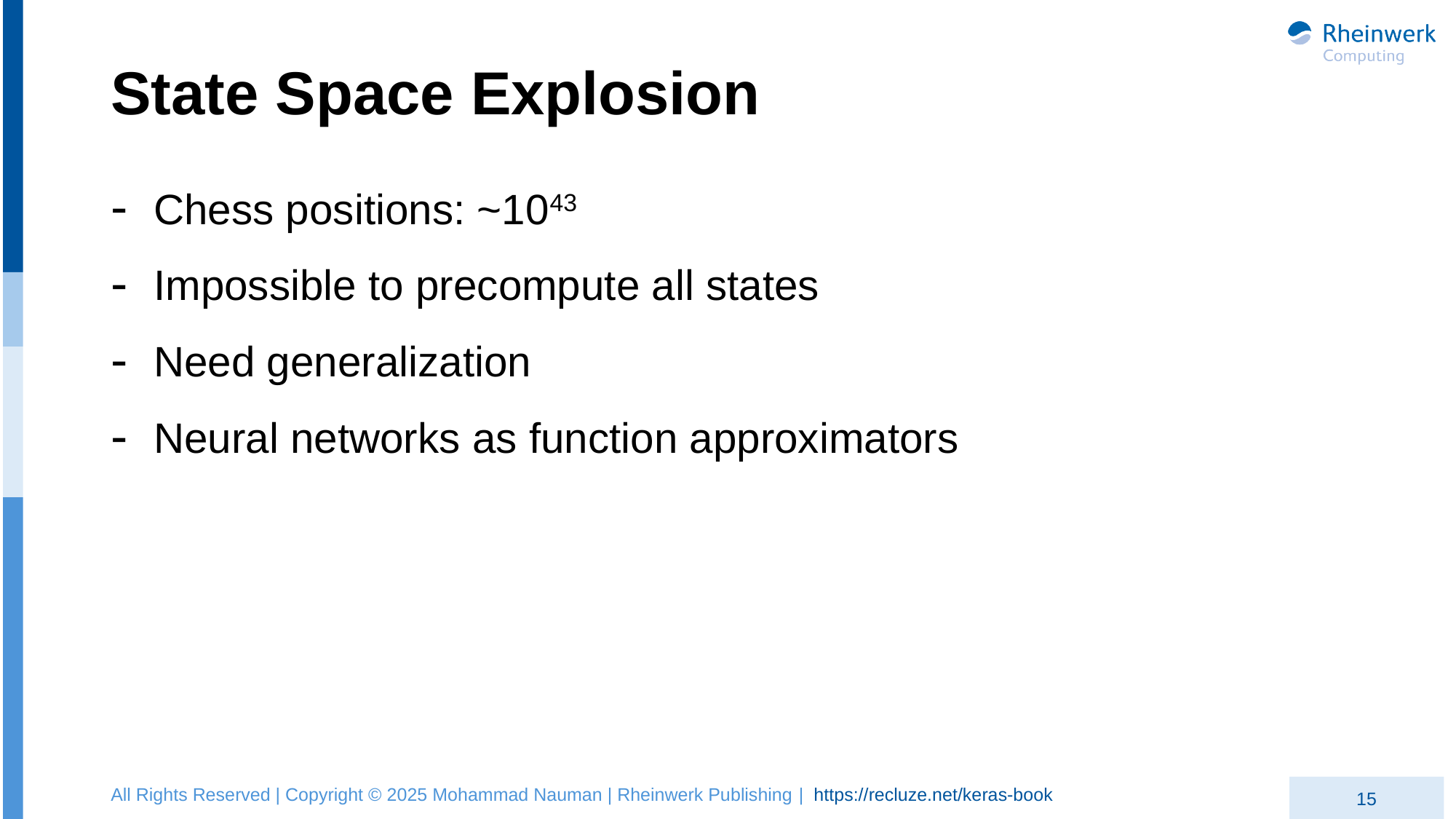

# State Space Explosion
Chess positions: ~1043
Impossible to precompute all states
Need generalization
Neural networks as function approximators